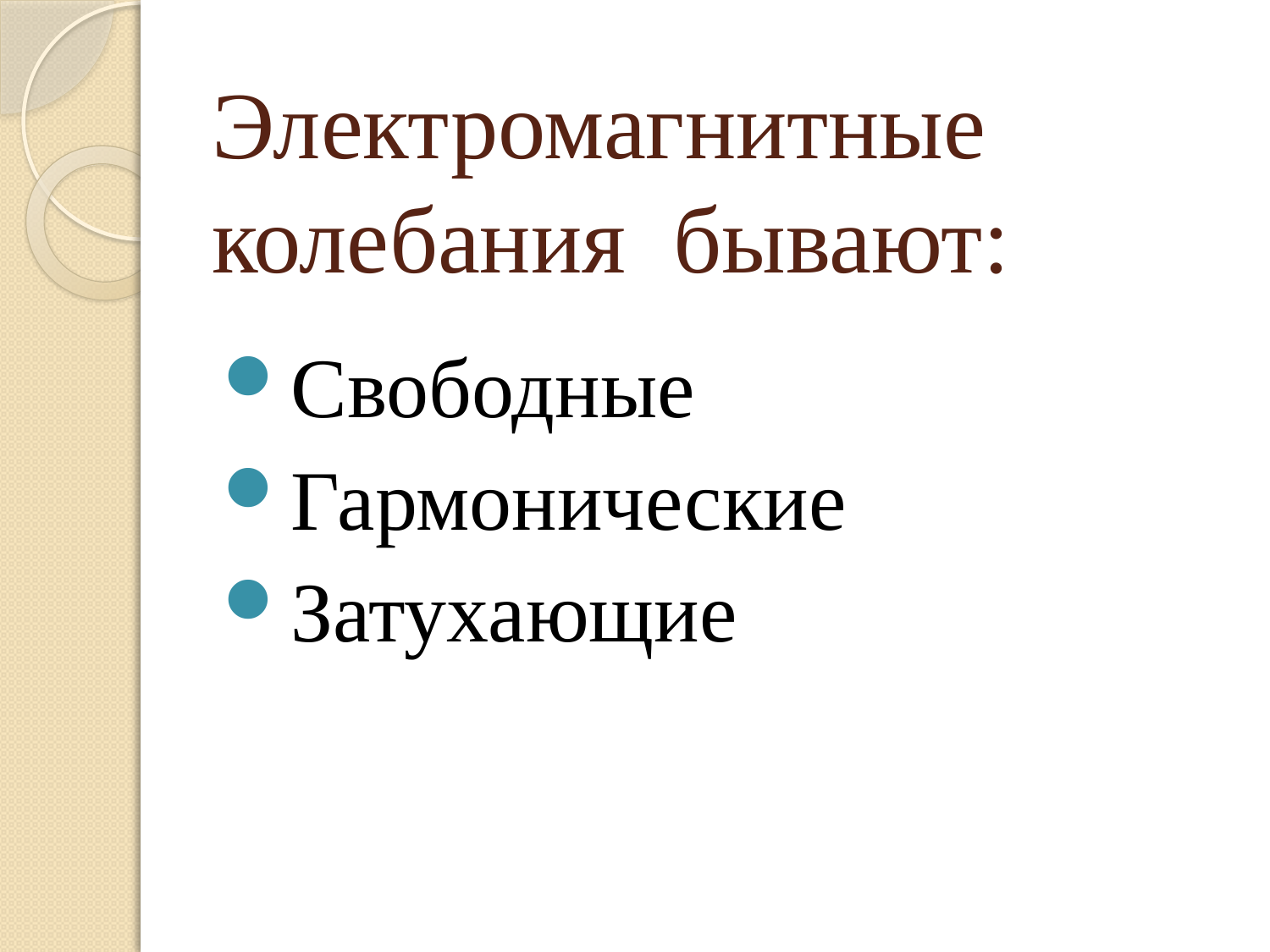

# Электромагнитные колебания  бывают:
Свободные
Гармонические
Затухающие